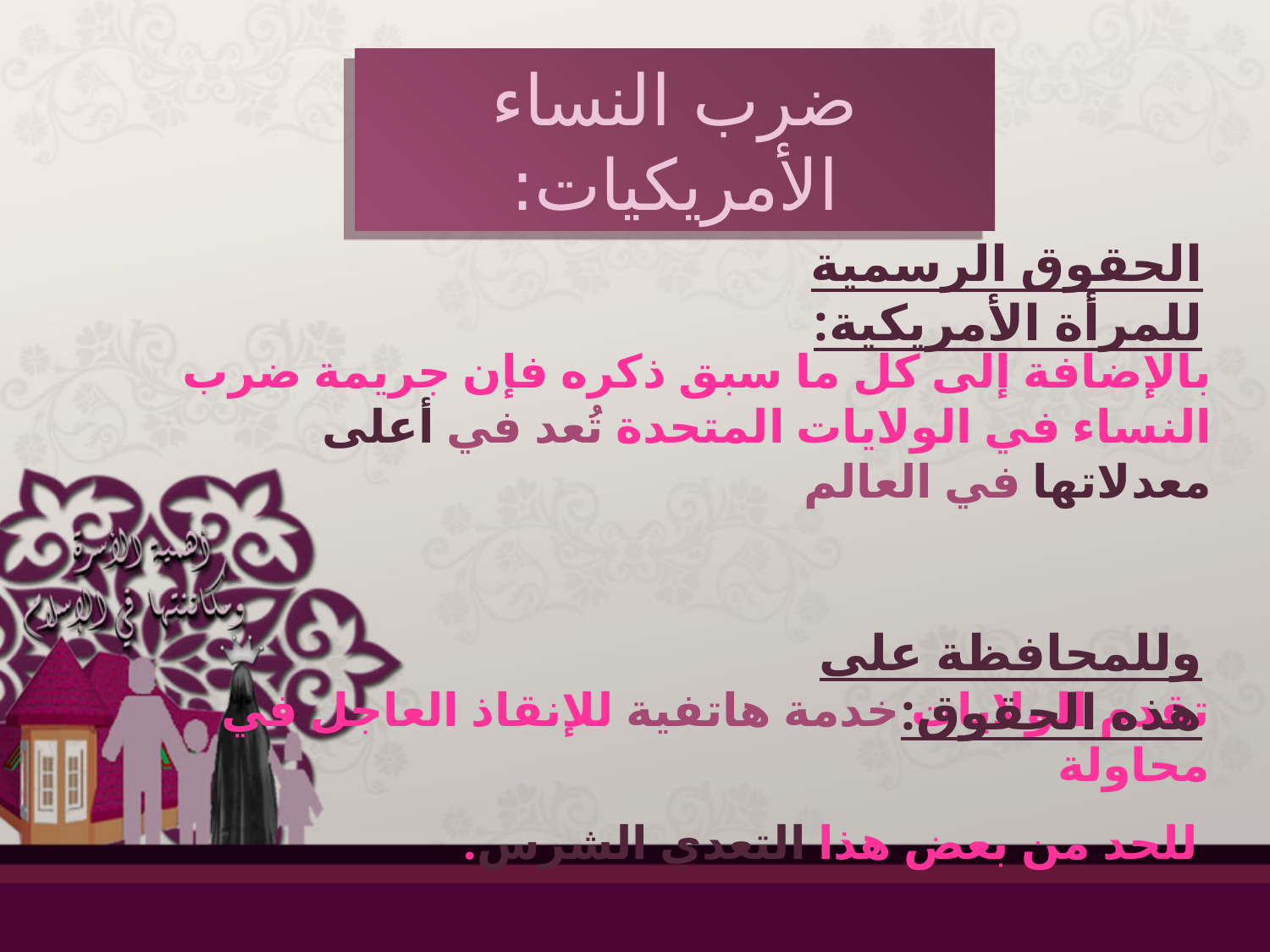

ضرب النساء الأمريكيات:
الحقوق الرسمية للمرأة الأمريكية:
بالإضافة إلى كل ما سبق ذكره فإن جريمة ضرب النساء في الولايات المتحدة تُعد في أعلى معدلاتها في العالم
وللمحافظة على هذه الحقوق:
تقدم الولايات خدمة هاتفية للإنقاذ العاجل في محاولة
 للحد من بعض هذا التعدي الشرس.